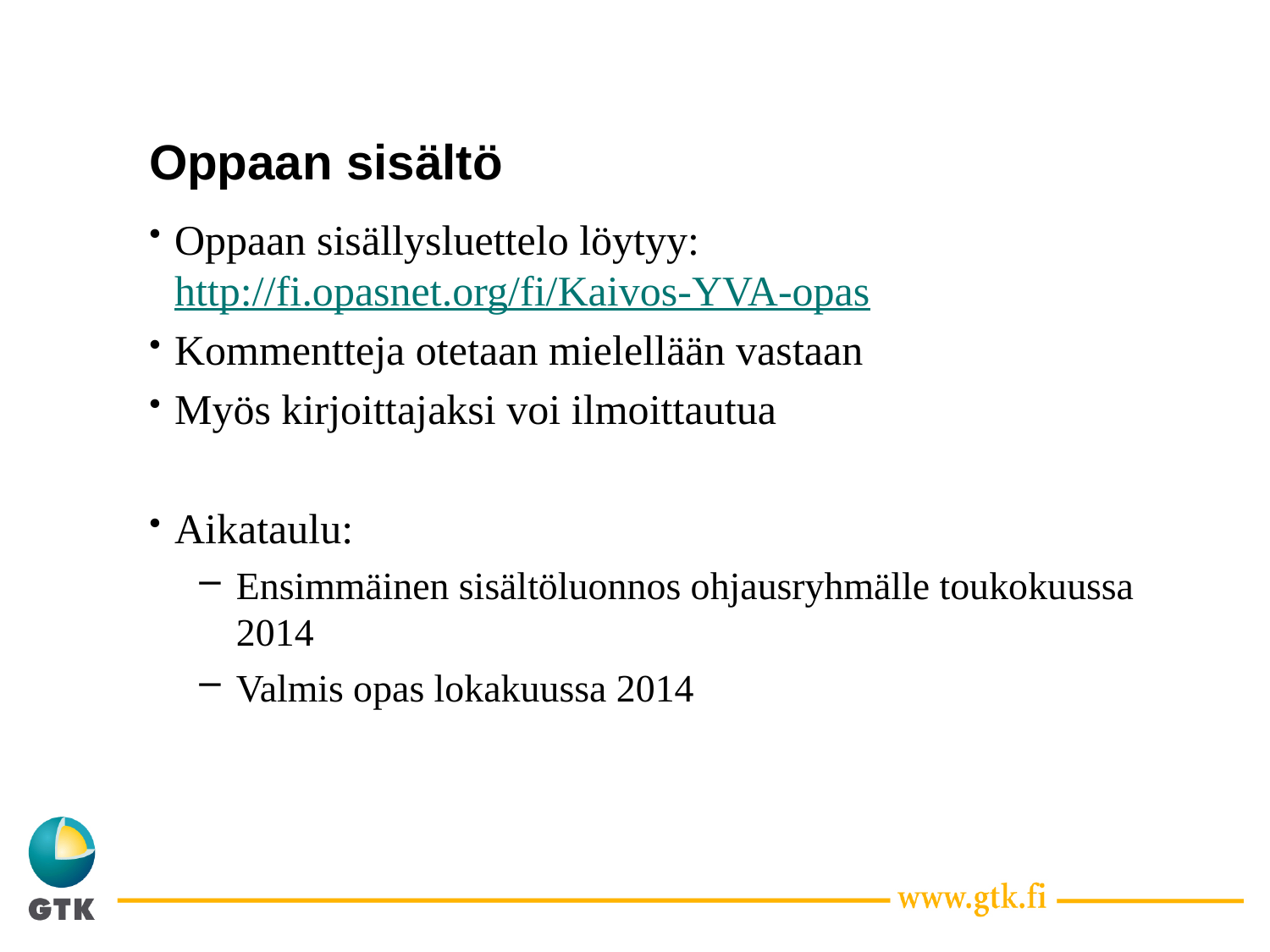

# Oppaan sisältö
Oppaan sisällysluettelo löytyy: http://fi.opasnet.org/fi/Kaivos-YVA-opas
Kommentteja otetaan mielellään vastaan
Myös kirjoittajaksi voi ilmoittautua

Aikataulu:
Ensimmäinen sisältöluonnos ohjausryhmälle toukokuussa 2014
Valmis opas lokakuussa 2014